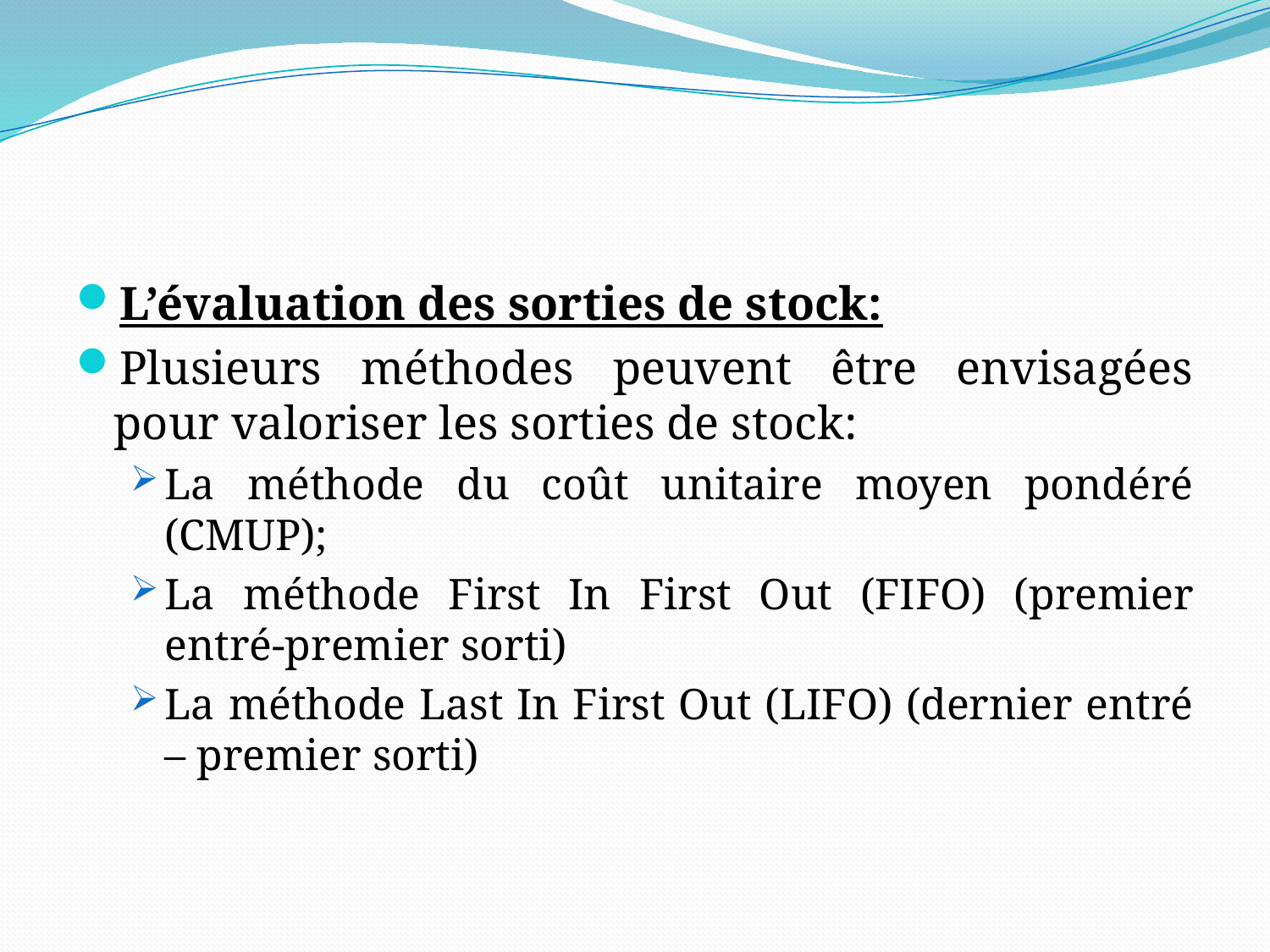

#
L’évaluation des sorties de stock:
Plusieurs méthodes peuvent être envisagées pour valoriser les sorties de stock:
La méthode du coût unitaire moyen pondéré (CMUP);
La méthode First In First Out (FIFO) (premier entré-premier sorti)
La méthode Last In First Out (LIFO) (dernier entré – premier sorti)